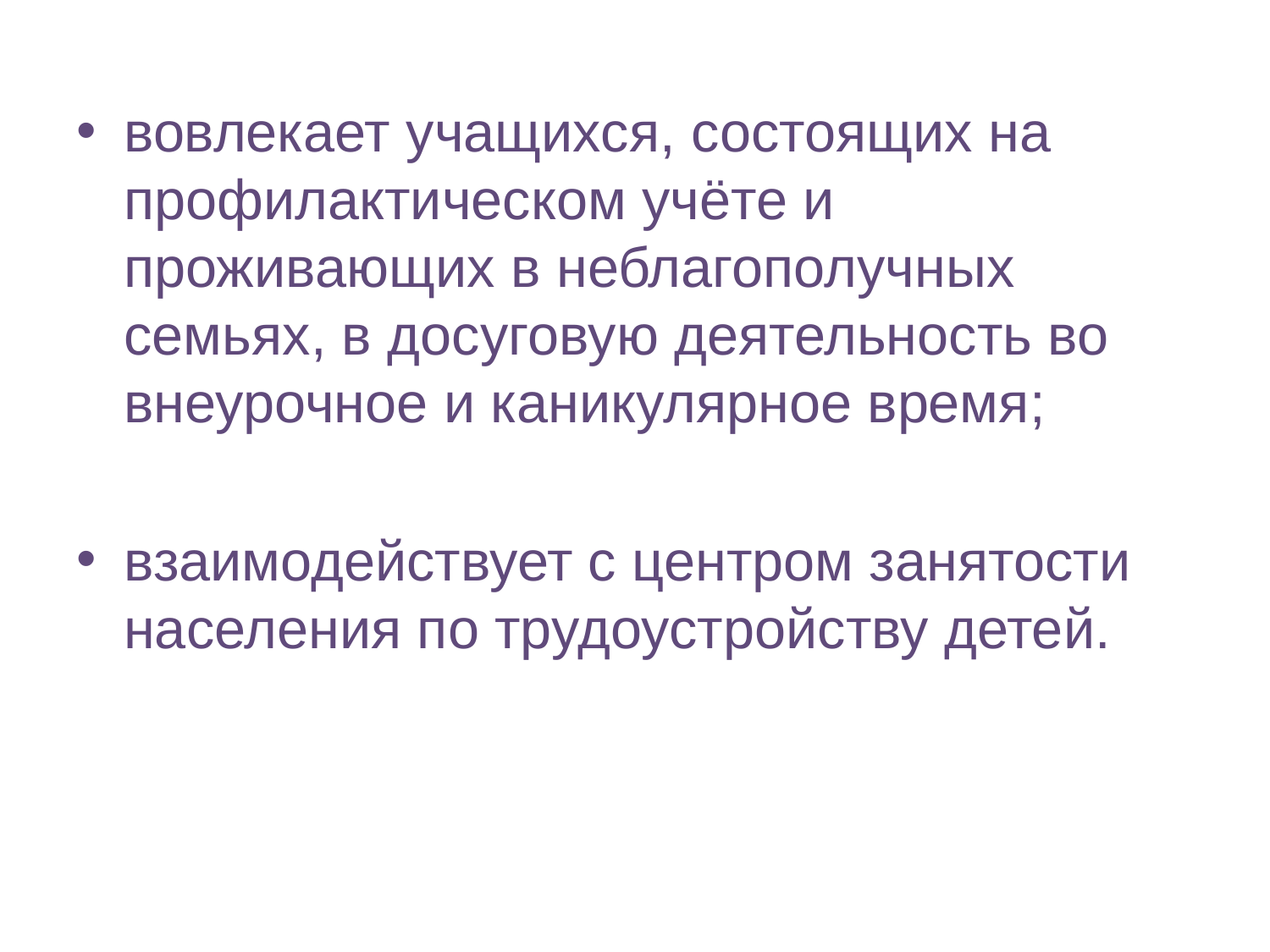

вовлекает учащихся, состоящих на профилактическом учёте и проживающих в неблагополучных семьях, в досуговую деятельность во внеурочное и каникулярное время;

взаимодействует с центром занятости населения по трудоустройству детей.